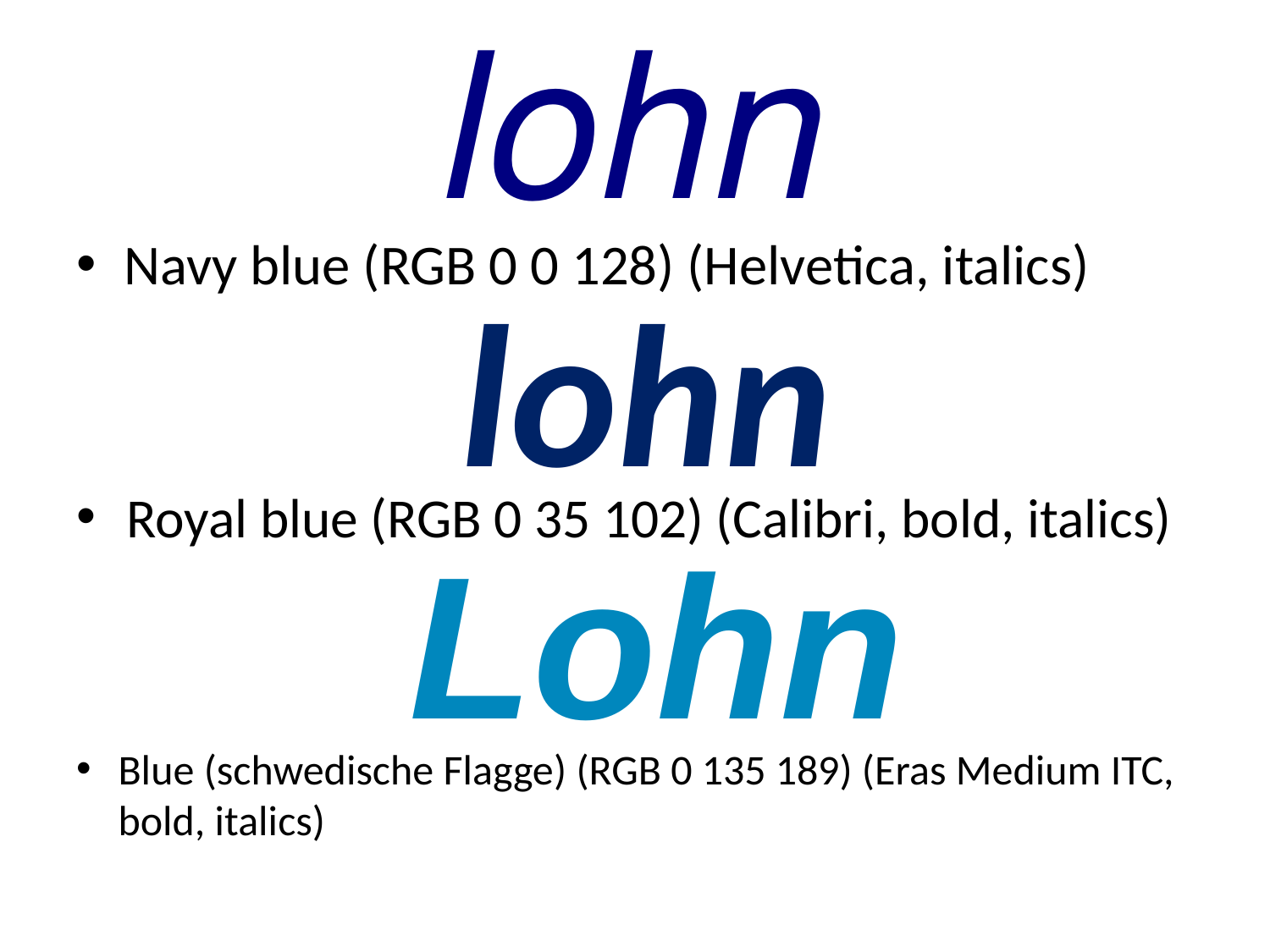

# lohn
Navy blue (RGB 0 0 128) (Helvetica, italics)
lohn
Royal blue (RGB 0 35 102) (Calibri, bold, italics)
Lohn
Blue (schwedische Flagge) (RGB 0 135 189) (Eras Medium ITC, bold, italics)